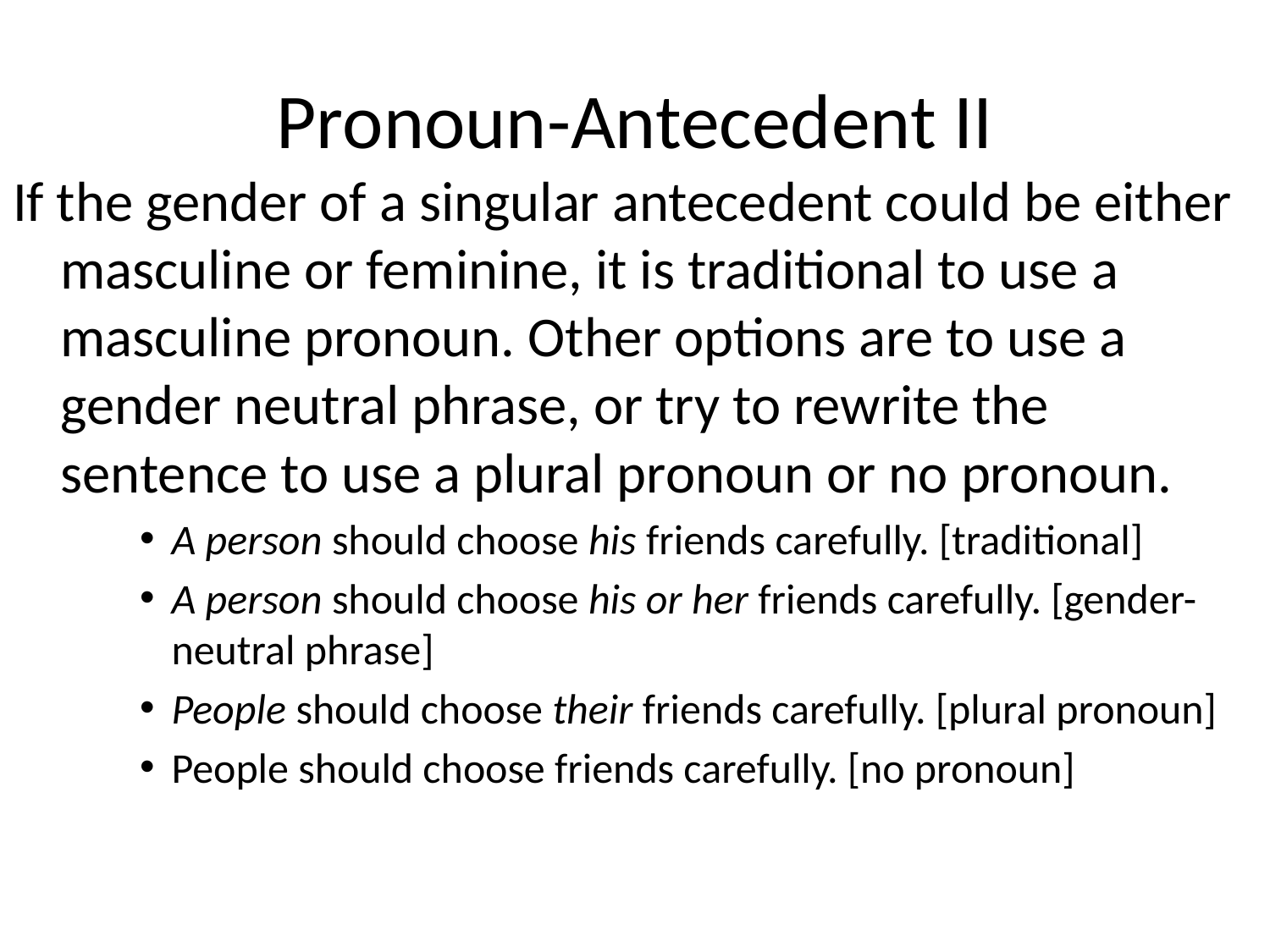

# Pronoun-Antecedent II
If the gender of a singular antecedent could be either masculine or feminine, it is traditional to use a masculine pronoun. Other options are to use a gender neutral phrase, or try to rewrite the sentence to use a plural pronoun or no pronoun.
A person should choose his friends carefully. [traditional]
A person should choose his or her friends carefully. [gender-neutral phrase]
People should choose their friends carefully. [plural pronoun]
People should choose friends carefully. [no pronoun]